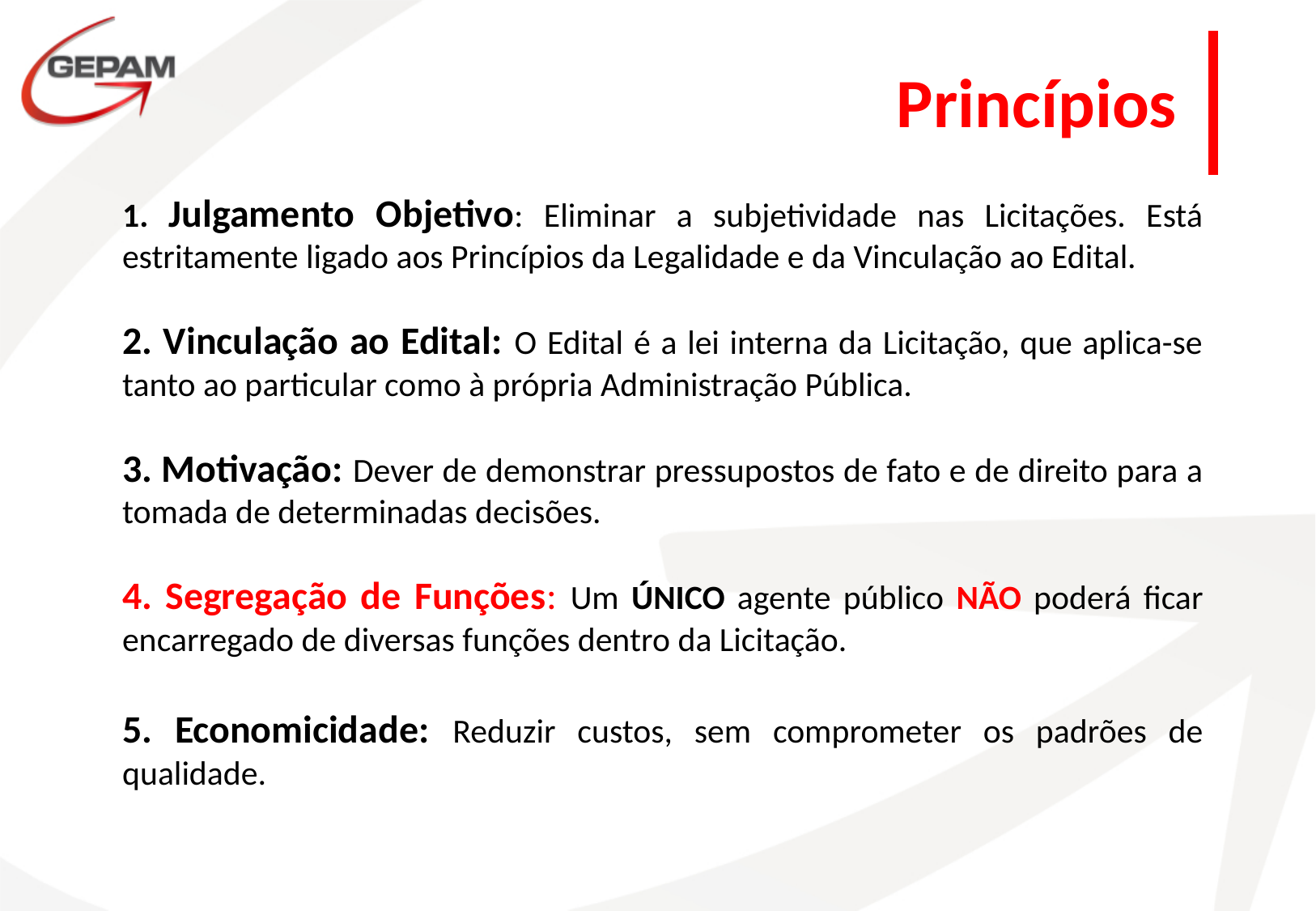

Princípios
1. Julgamento Objetivo: Eliminar a subjetividade nas Licitações. Está estritamente ligado aos Princípios da Legalidade e da Vinculação ao Edital.

2. Vinculação ao Edital: O Edital é a lei interna da Licitação, que aplica-se tanto ao particular como à própria Administração Pública.

3. Motivação: Dever de demonstrar pressupostos de fato e de direito para a tomada de determinadas decisões.

4. Segregação de Funções: Um ÚNICO agente público NÃO poderá ficar encarregado de diversas funções dentro da Licitação.

5. Economicidade: Reduzir custos, sem comprometer os padrões de qualidade.